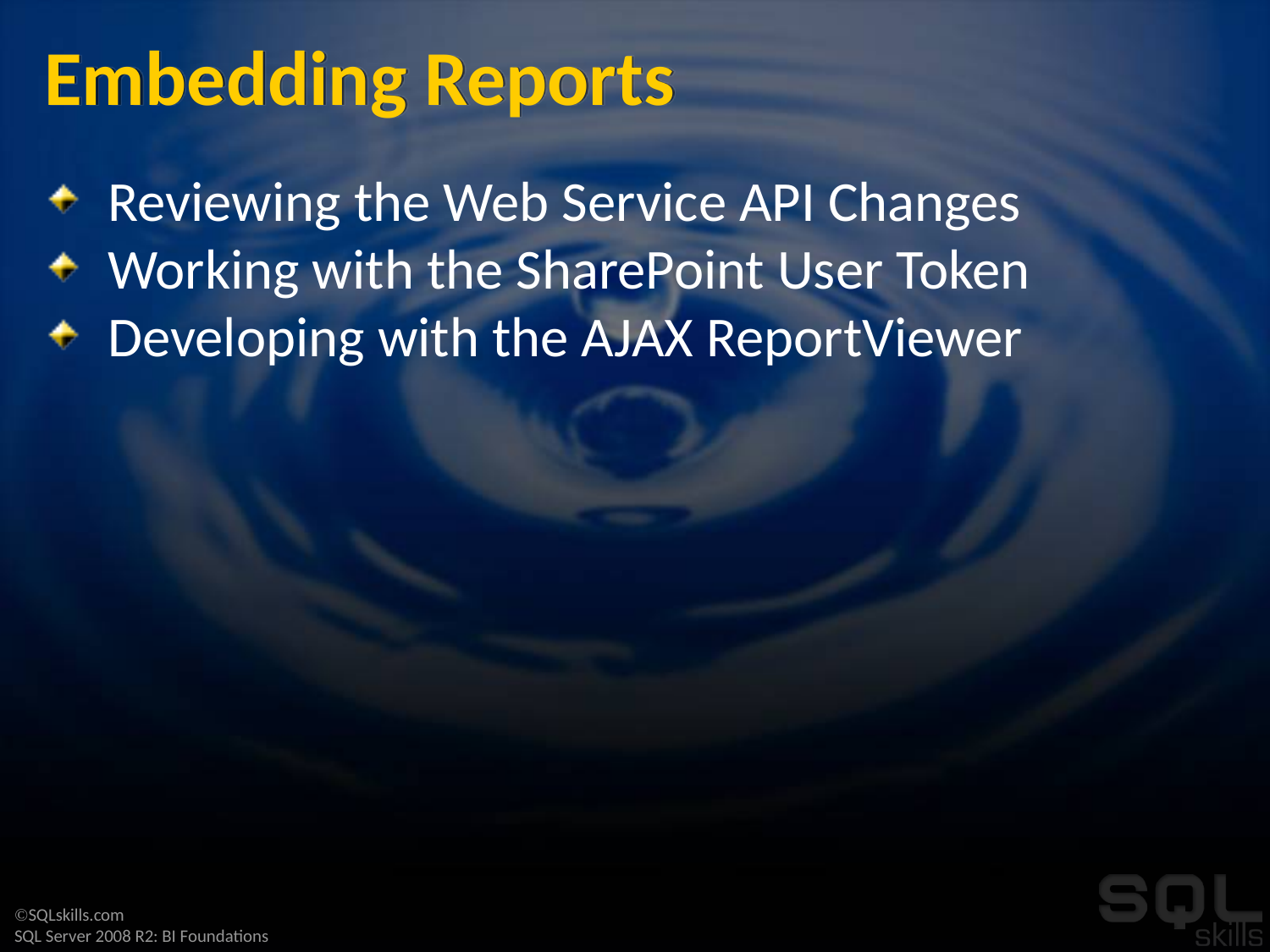

# Embedding Reports
Reviewing the Web Service API Changes
Working with the SharePoint User Token
Developing with the AJAX ReportViewer